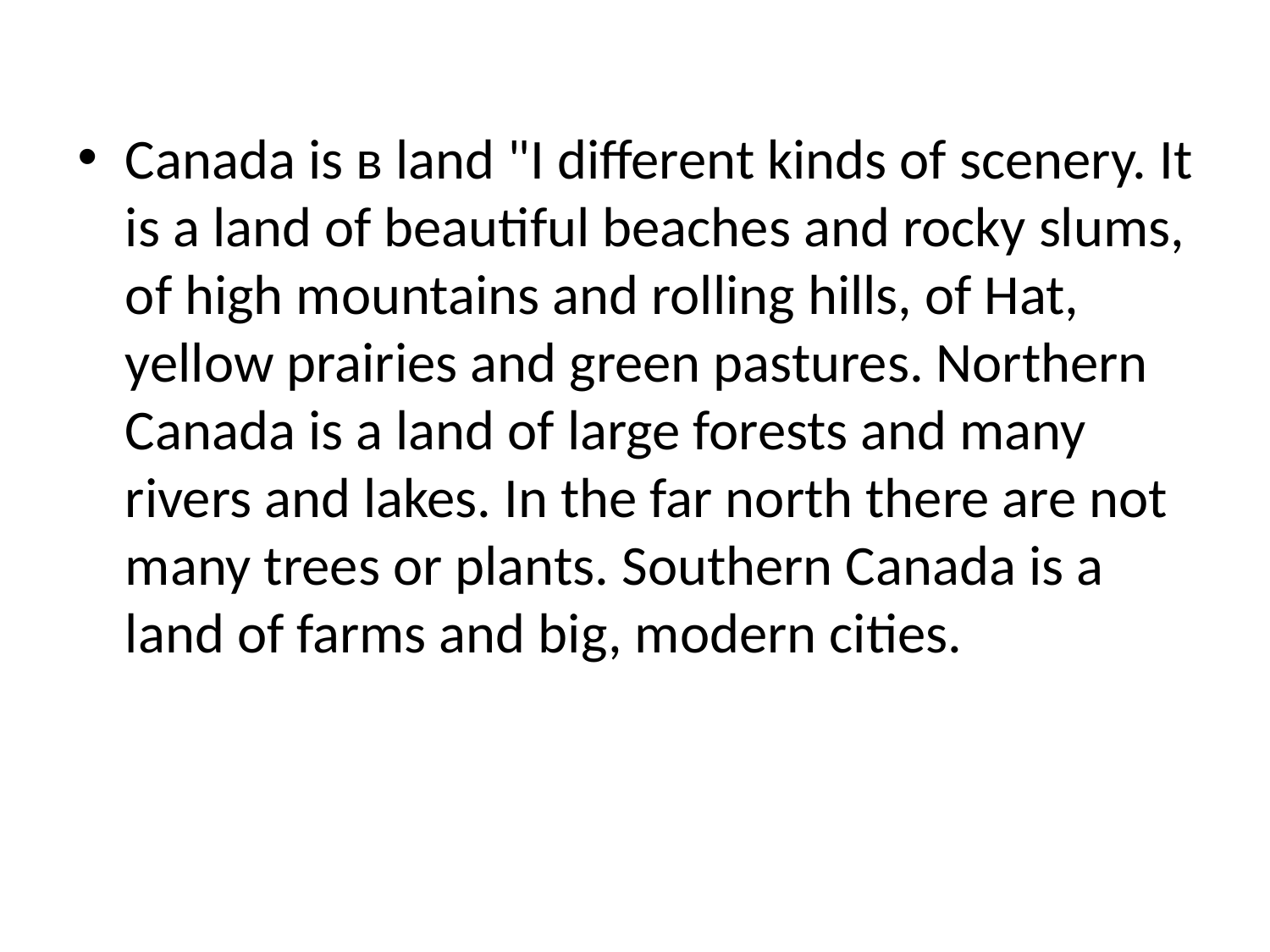

Canada is в land "I different kinds of scenery. It is a land of beautiful beaches and rocky slums, of high mountains and rolling hills, of Hat, yellow prairies and green pastures. Northern Canada is a land of large forests and many rivers and lakes. In the far north there are not many trees or plants. Southern Canada is a land of farms and big, modern cities.